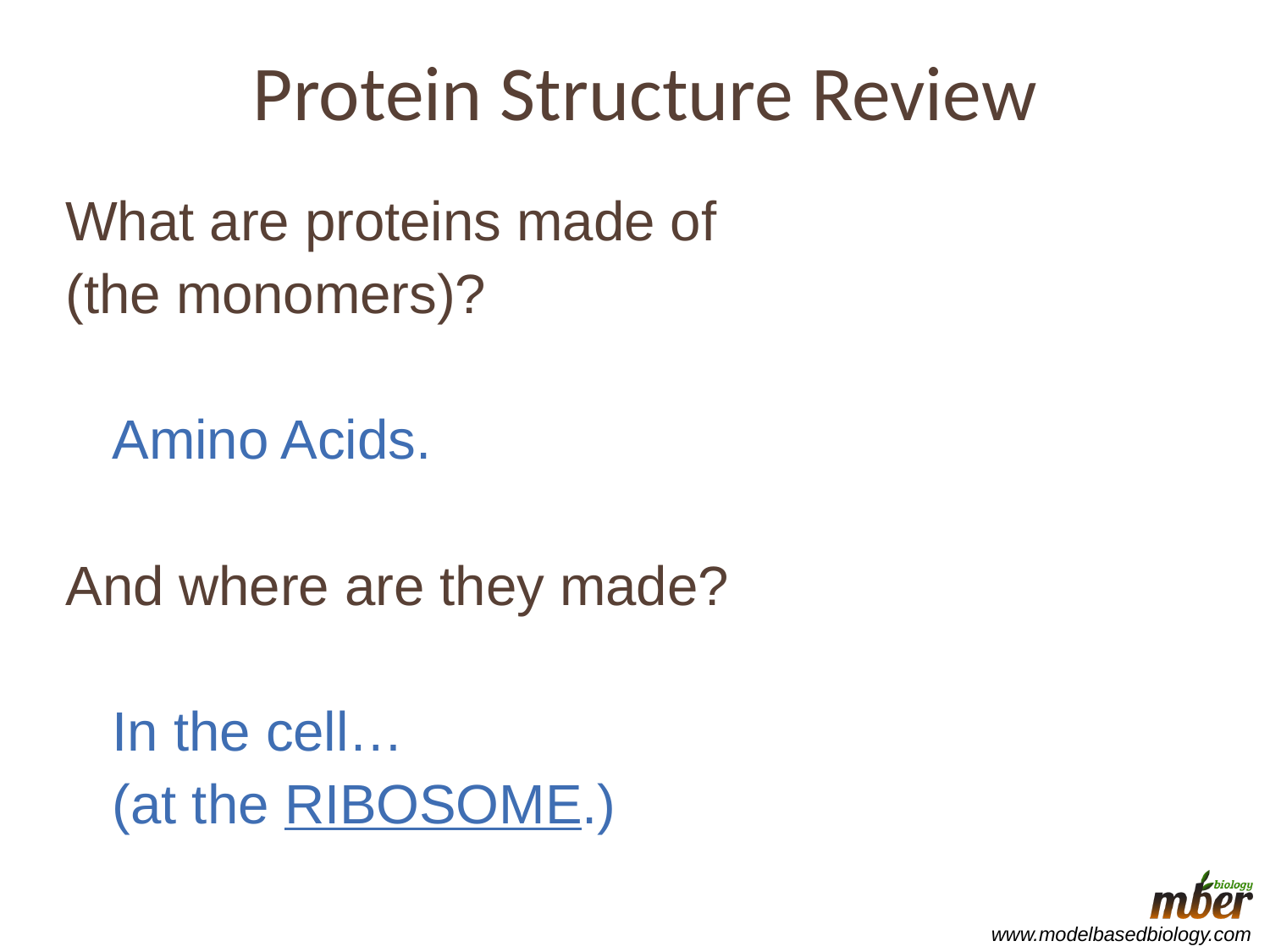

# Protein Structure Review

What are proteins made of
(the monomers)?

										Amino Acids.

And where are they made?

										In the cell…
										(at the RIBOSOME.)